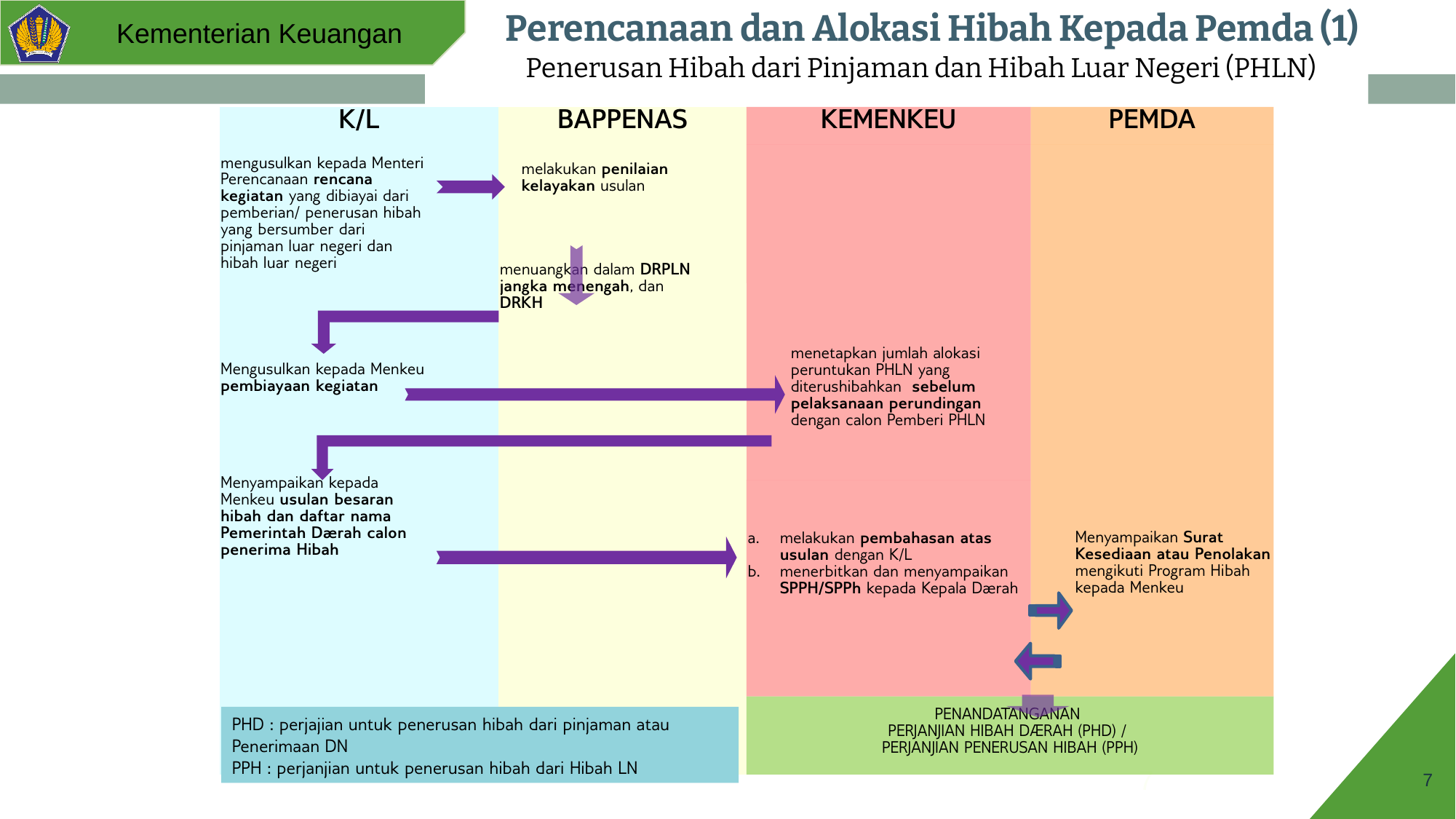

# Perencanaan dan Alokasi Hibah Kepada Pemda (1)
Penerusan Hibah dari Pinjaman dan Hibah Luar Negeri (PHLN)

| K/L |  | BAPPENAS |  | KEMENKEU | PEMDA |
| --- | --- | --- | --- | --- | --- |
| mengusulkan kepada Menteri Perencanaan rencana kegiatan yang dibiayai dari pemberian/ penerusan hibah yang bersumber dari pinjaman luar negeri dan hibah luar negeri |  | melakukan penilaian kelayakan usulan menuangkan dalam DRPLN jangka menengah, dan DRKH |  | menetapkan jumlah alokasi peruntukan PHLN yang diterushibahkan sebelum pelaksanaan perundingan dengan calon Pemberi PHLN | Menyampaikan Surat Kesediaan atau Penolakan mengikuti Program Hibah kepada Menkeu |
|  |  |  |  |  |  |
| Mengusulkan kepada Menkeu pembiayaan kegiatan |  |  |  |  |  |
| Menyampaikan kepada Menkeu usulan besaran hibah dan daftar nama Pemerintah Daerah calon penerima Hibah |  |  |  |  |  |
|  |  |  |  | melakukan pembahasan atas usulan dengan K/L menerbitkan dan menyampaikan SPPH/SPPh kepada Kepala Daerah |  |
|  |  |  |  | PENANDATANGANAN PERJANJIAN HIBAH DAERAH (PHD) / PERJANJIAN PENERUSAN HIBAH (PPH) |  |
|  |  |  |  |  |  |

PHD : perjajian untuk penerusan hibah dari pinjaman atau Penerimaan DN
PPH : perjanjian untuk penerusan hibah dari Hibah LN
7